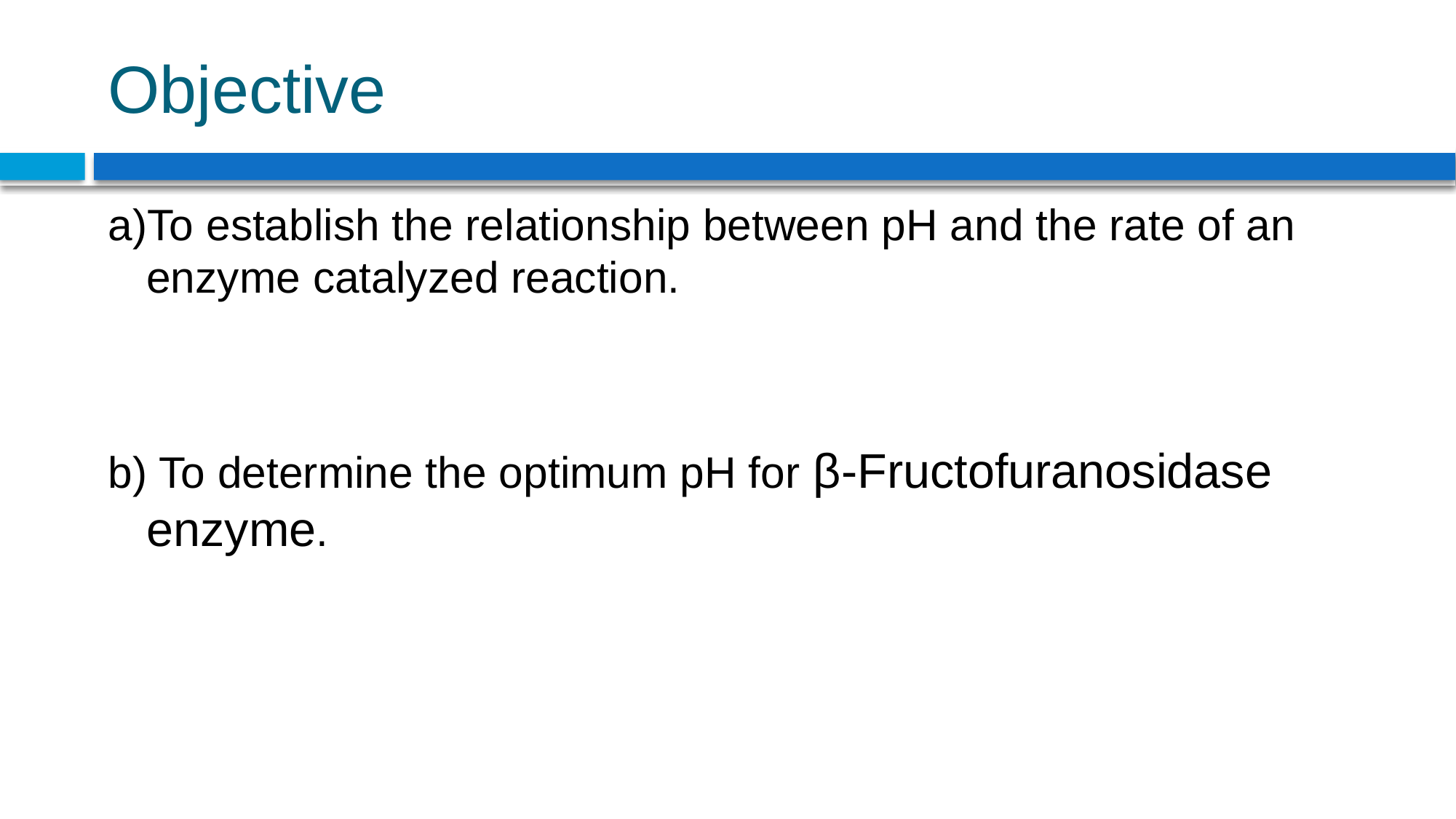

# Objective
a)To establish the relationship between pH and the rate of an enzyme catalyzed reaction.

b) To determine the optimum pH for β-Fructofuranosidase enzyme.